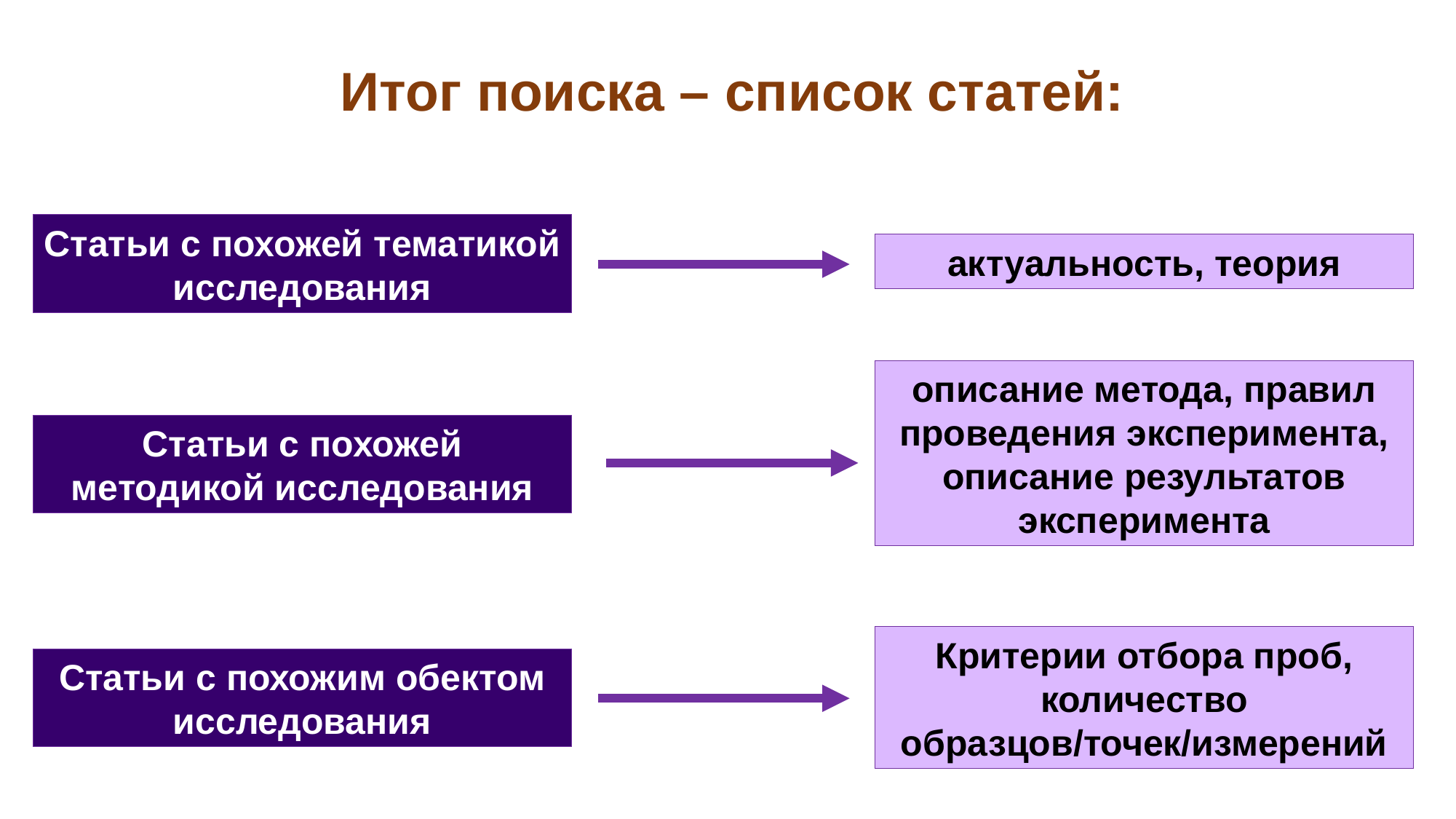

Итог поиска – список статей:
Статьи с похожей тематикой исследования
актуальность, теория
описание метода, правил проведения эксперимента, описание результатов эксперимента
Статьи с похожей методикой исследования
Критерии отбора проб, количество образцов/точек/измерений
Статьи с похожим обектом исследования